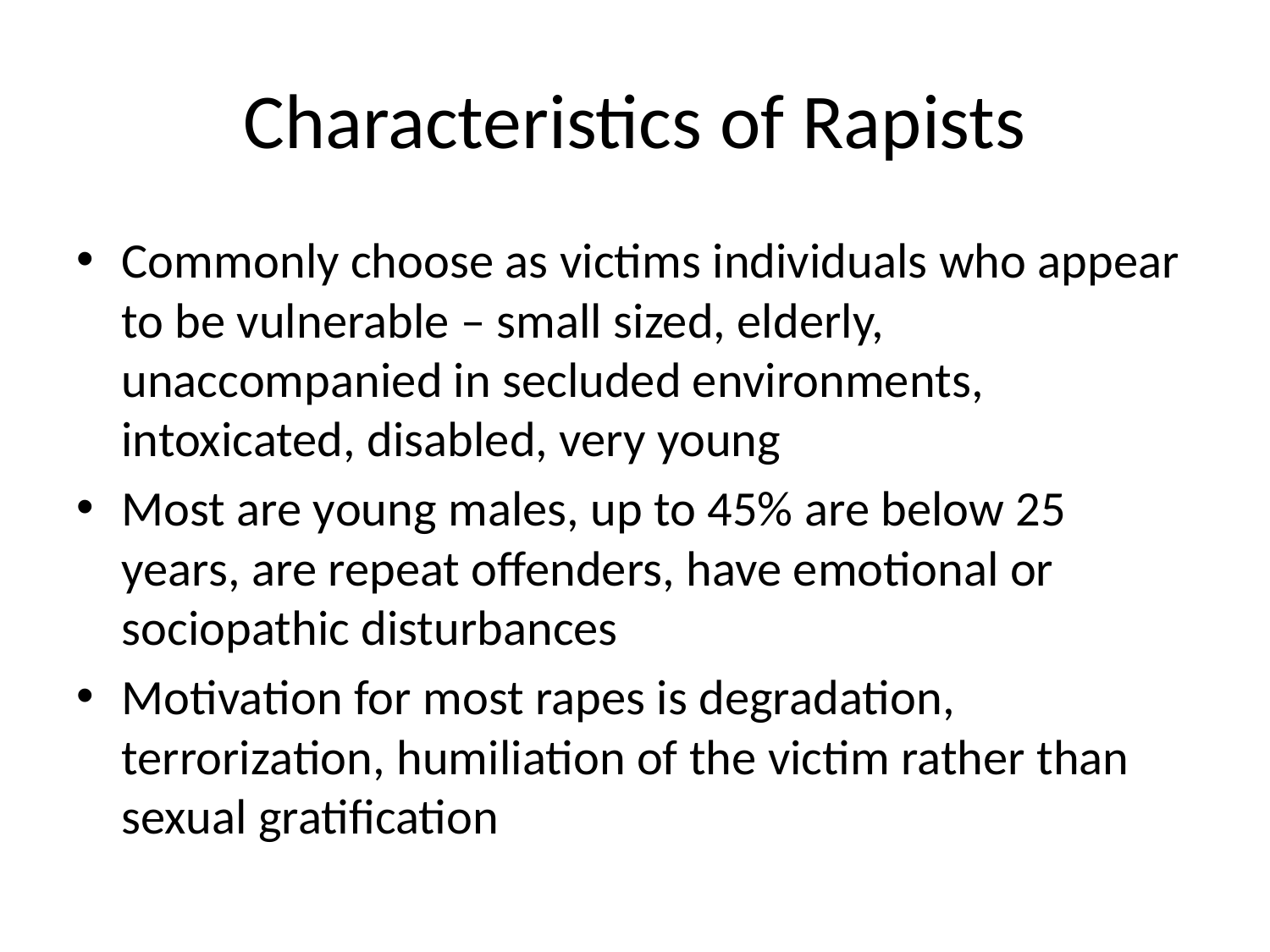

# Characteristics of Rapists
Commonly choose as victims individuals who appear to be vulnerable – small sized, elderly, unaccompanied in secluded environments, intoxicated, disabled, very young
Most are young males, up to 45% are below 25 years, are repeat offenders, have emotional or sociopathic disturbances
Motivation for most rapes is degradation, terrorization, humiliation of the victim rather than sexual gratification